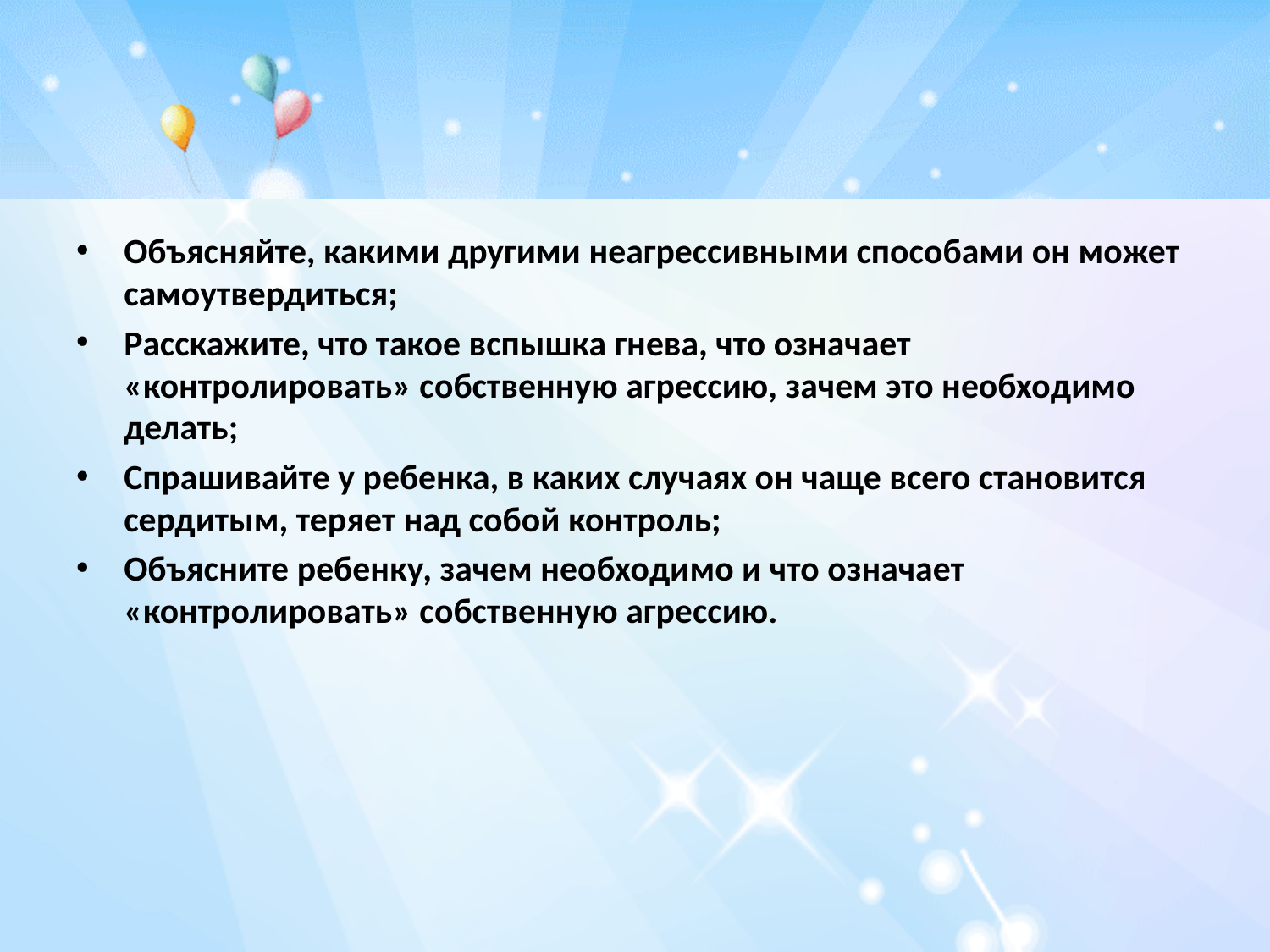

Объясняйте, какими другими неагрессивными способами он может самоутвердиться;
Расскажите, что такое вспышка гнева, что означает «контролировать» собственную агрессию, зачем это необходимо делать;
Спрашивайте у ребенка, в каких случаях он чаще всего становится сердитым, теряет над собой контроль;
Объясните ребенку, зачем необходимо и что означает «контролировать» собственную агрессию.